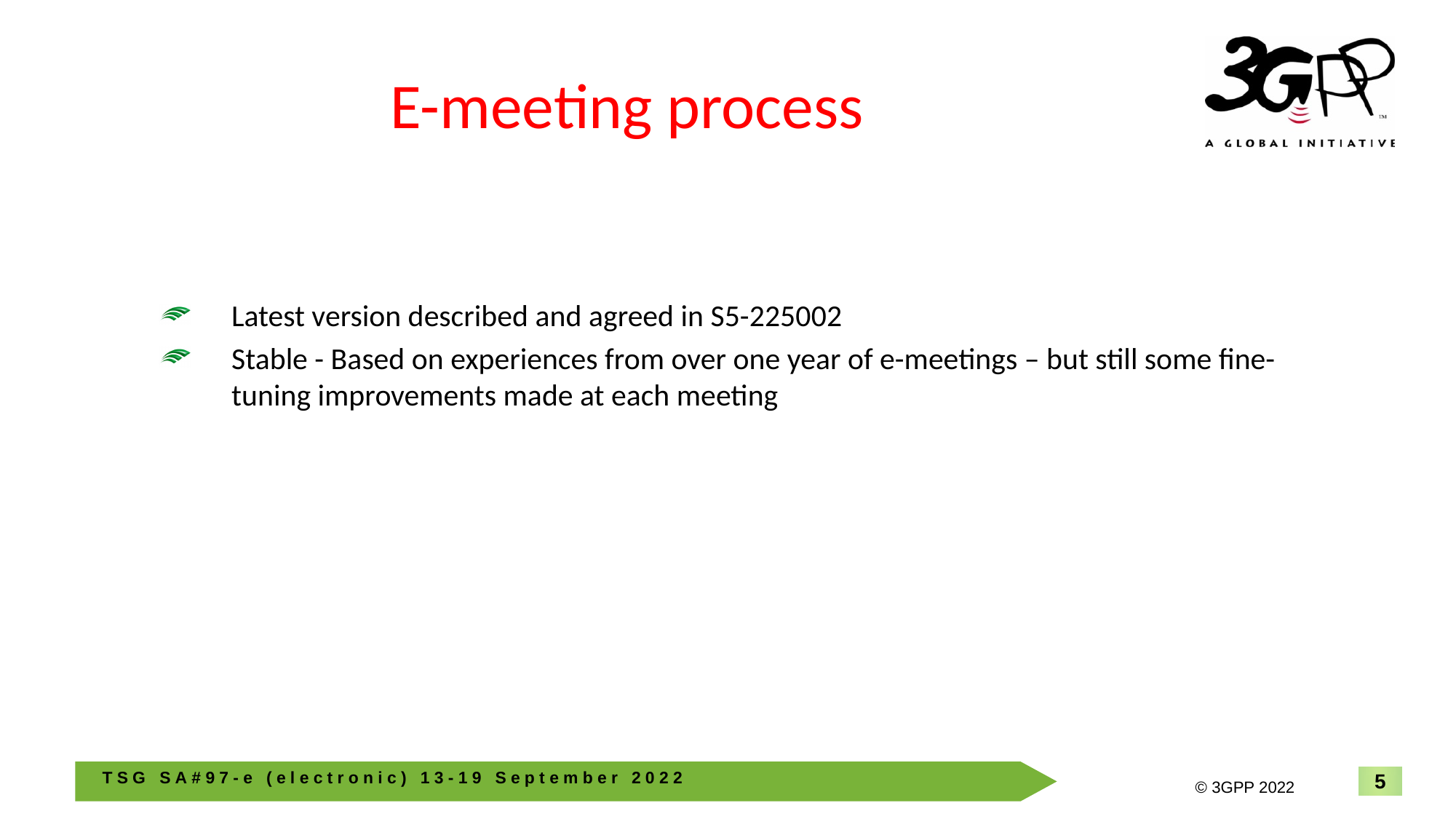

# E-meeting process
Latest version described and agreed in S5-225002
Stable - Based on experiences from over one year of e-meetings – but still some fine-tuning improvements made at each meeting